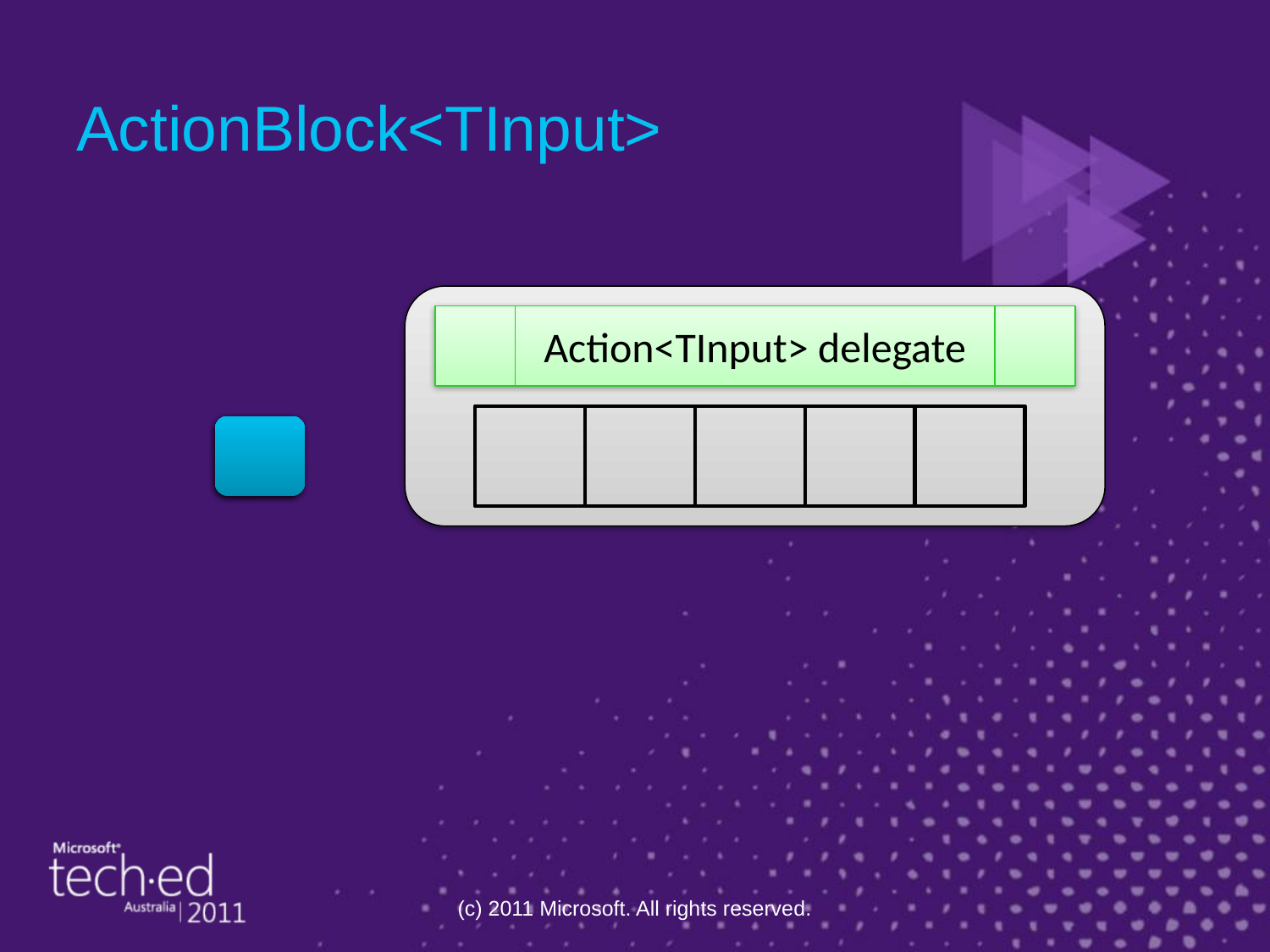

# ActionBlock<TInput>

Action<TInput> delegate

(c) 2011 Microsoft. All rights reserved.